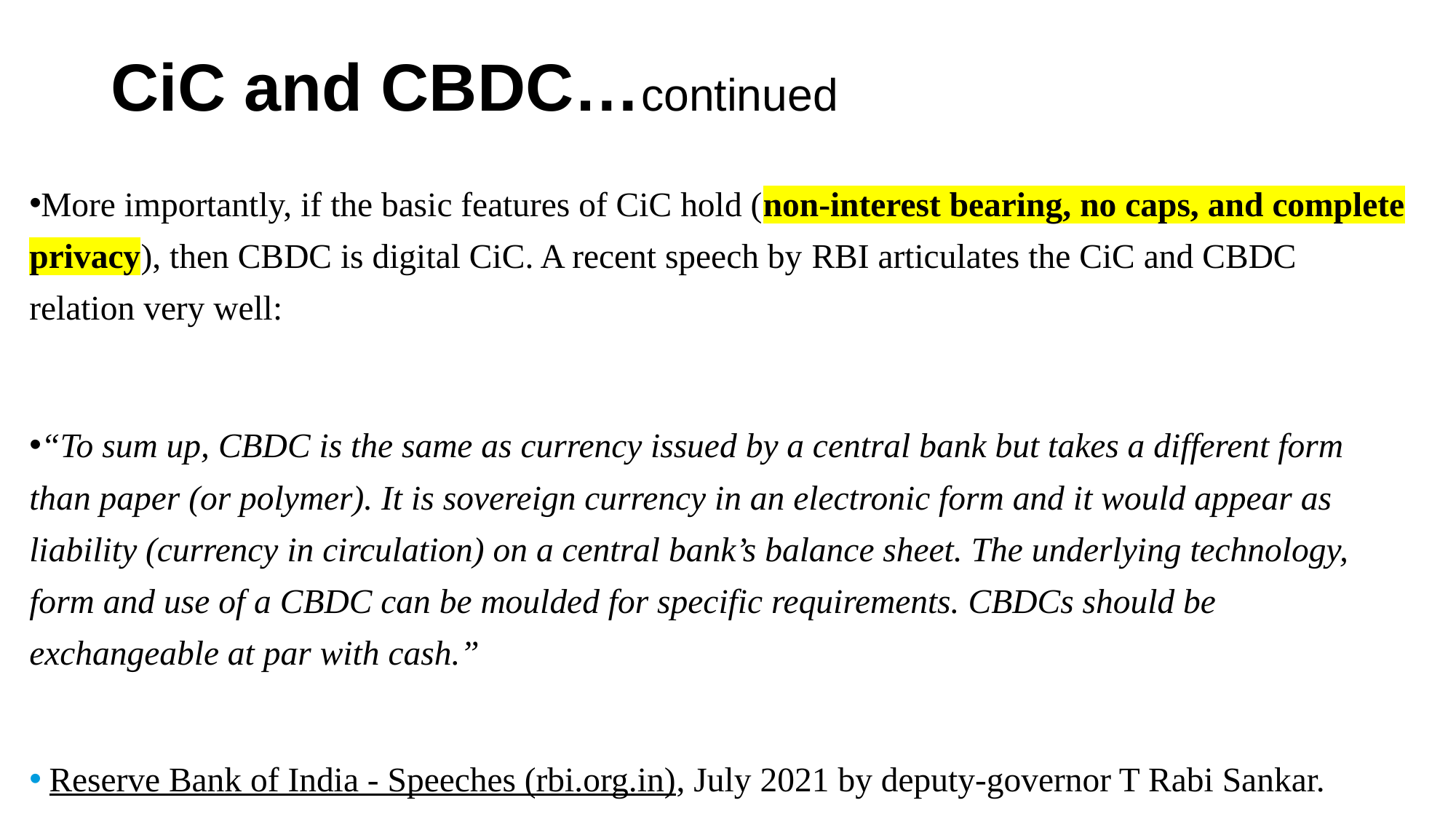

# CiC and CBDC…continued
More importantly, if the basic features of CiC hold (non-interest bearing, no caps, and complete privacy), then CBDC is digital CiC. A recent speech by RBI articulates the CiC and CBDC relation very well:

“To sum up, CBDC is the same as currency issued by a central bank but takes a different form than paper (or polymer). It is sovereign currency in an electronic form and it would appear as liability (currency in circulation) on a central bank’s balance sheet. The underlying technology, form and use of a CBDC can be moulded for specific requirements. CBDCs should be exchangeable at par with cash.”

Reserve Bank of India - Speeches (rbi.org.in), July 2021 by deputy-governor T Rabi Sankar.